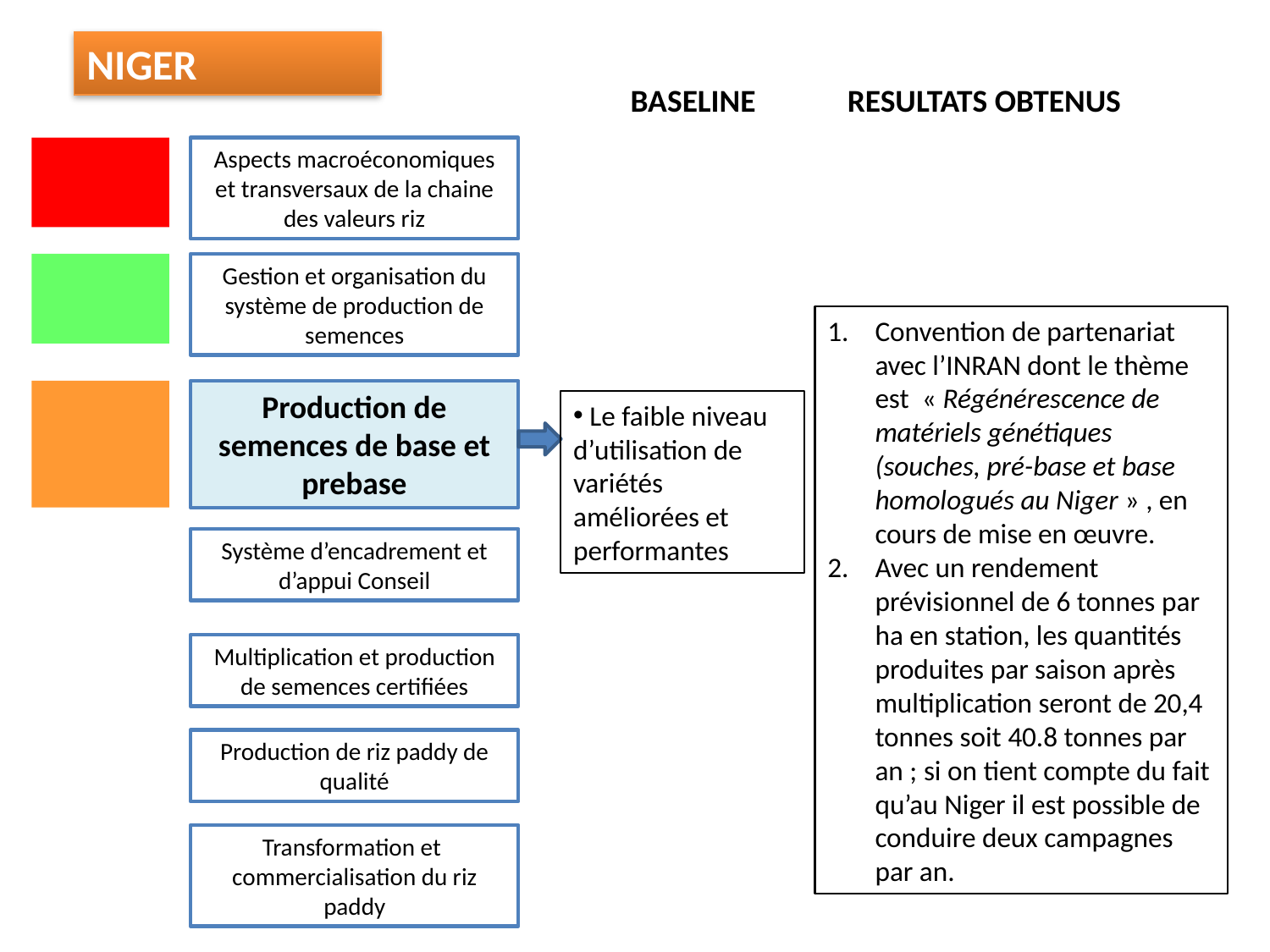

NIGER
BASELINE
RESULTATS OBTENUS

Aspects macroéconomiques et transversaux de la chaine des valeurs riz

Gestion et organisation du système de production de semences
Convention de partenariat avec l’INRAN dont le thème est  « Régénérescence de matériels génétiques (souches, pré-base et base homologués au Niger » , en cours de mise en œuvre.
Avec un rendement prévisionnel de 6 tonnes par ha en station, les quantités produites par saison après multiplication seront de 20,4 tonnes soit 40.8 tonnes par an ; si on tient compte du fait qu’au Niger il est possible de conduire deux campagnes par an.

Production de semences de base et prebase
 Le faible niveau d’utilisation de variétés améliorées et performantes

Système d’encadrement et d’appui Conseil
Multiplication et production de semences certifiées
Production de riz paddy de qualité
Transformation et  commercialisation du riz paddy